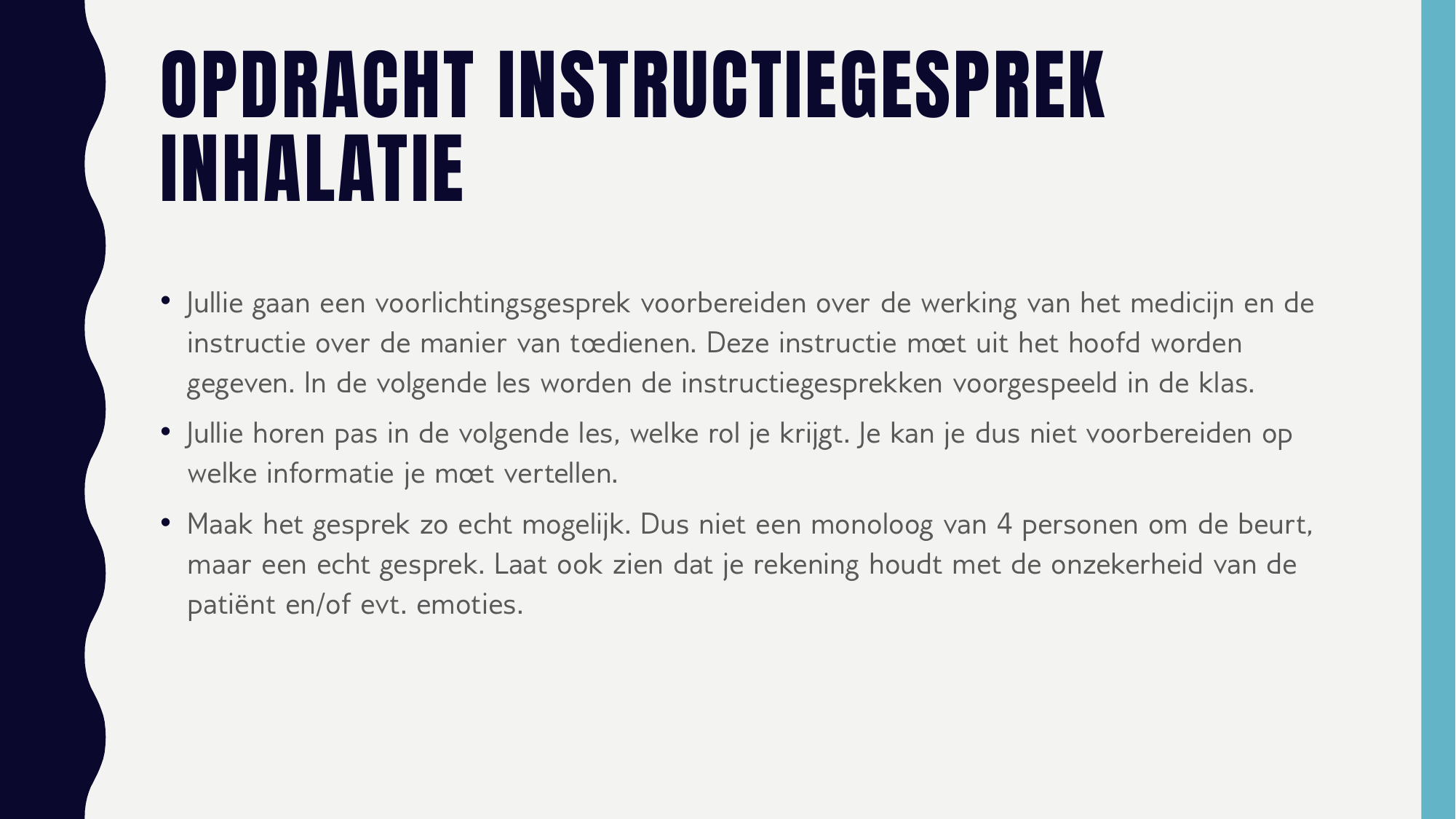

# Opdracht instructiegesprek inhalatie
Jullie gaan een voorlichtingsgesprek voorbereiden over de werking van het medicijn en de instructie over de manier van toedienen. Deze instructie moet uit het hoofd worden gegeven. In de volgende les worden de instructiegesprekken voorgespeeld in de klas.
Jullie horen pas in de volgende les, welke rol je krijgt. Je kan je dus niet voorbereiden op welke informatie je moet vertellen.
Maak het gesprek zo echt mogelijk. Dus niet een monoloog van 4 personen om de beurt, maar een echt gesprek. Laat ook zien dat je rekening houdt met de onzekerheid van de patiënt en/of evt. emoties.